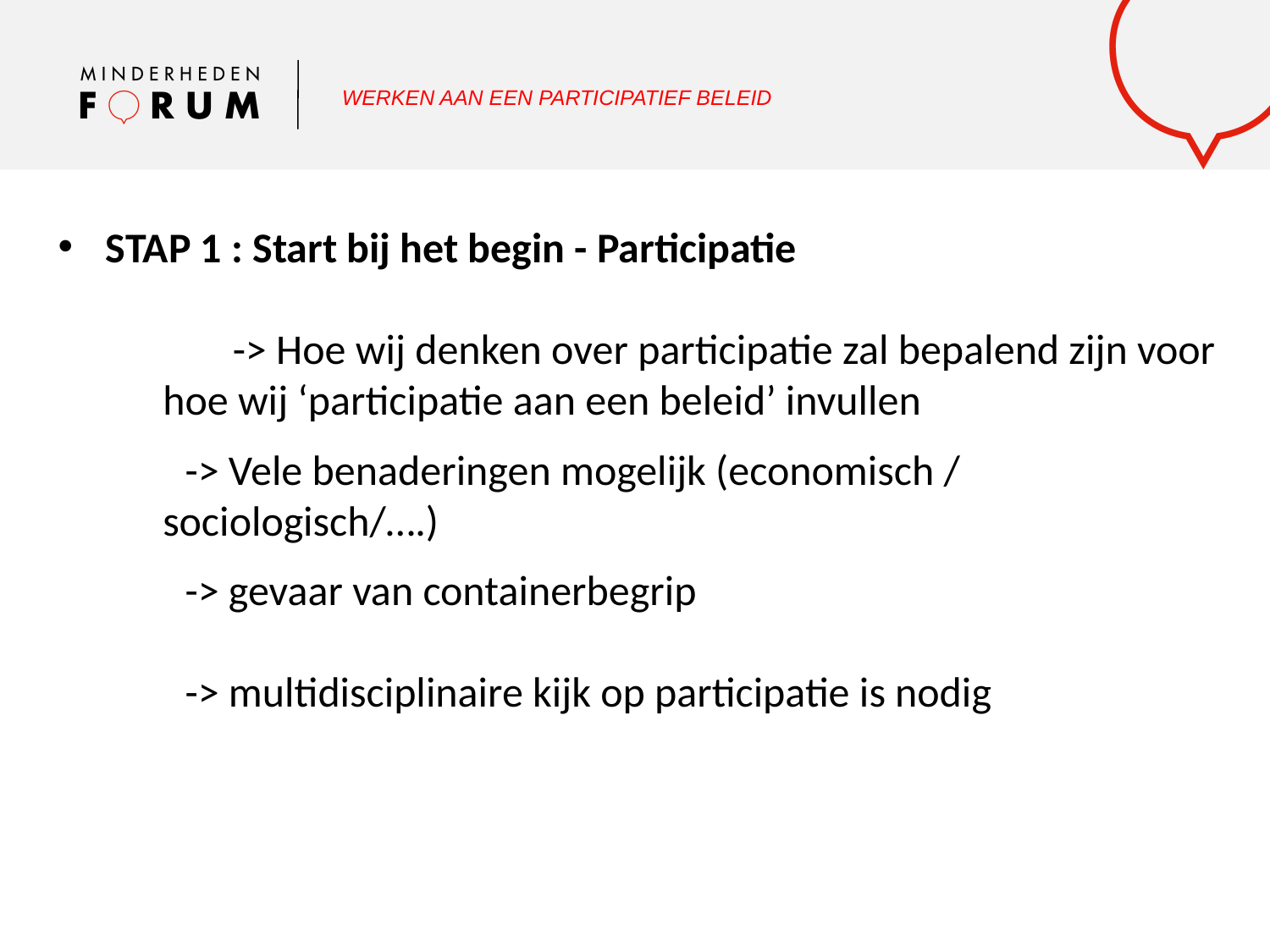

WERKEN AAN EEN PARTICIPATIEF BELEID
STAP 1 : Start bij het begin - Participatie
	-> Hoe wij denken over participatie zal bepalend zijn voor
      hoe wij ‘participatie aan een beleid’ invullen
	-> Vele benaderingen mogelijk (economisch /
           sociologisch/….)
	-> gevaar van containerbegrip
	-> multidisciplinaire kijk op participatie is nodig